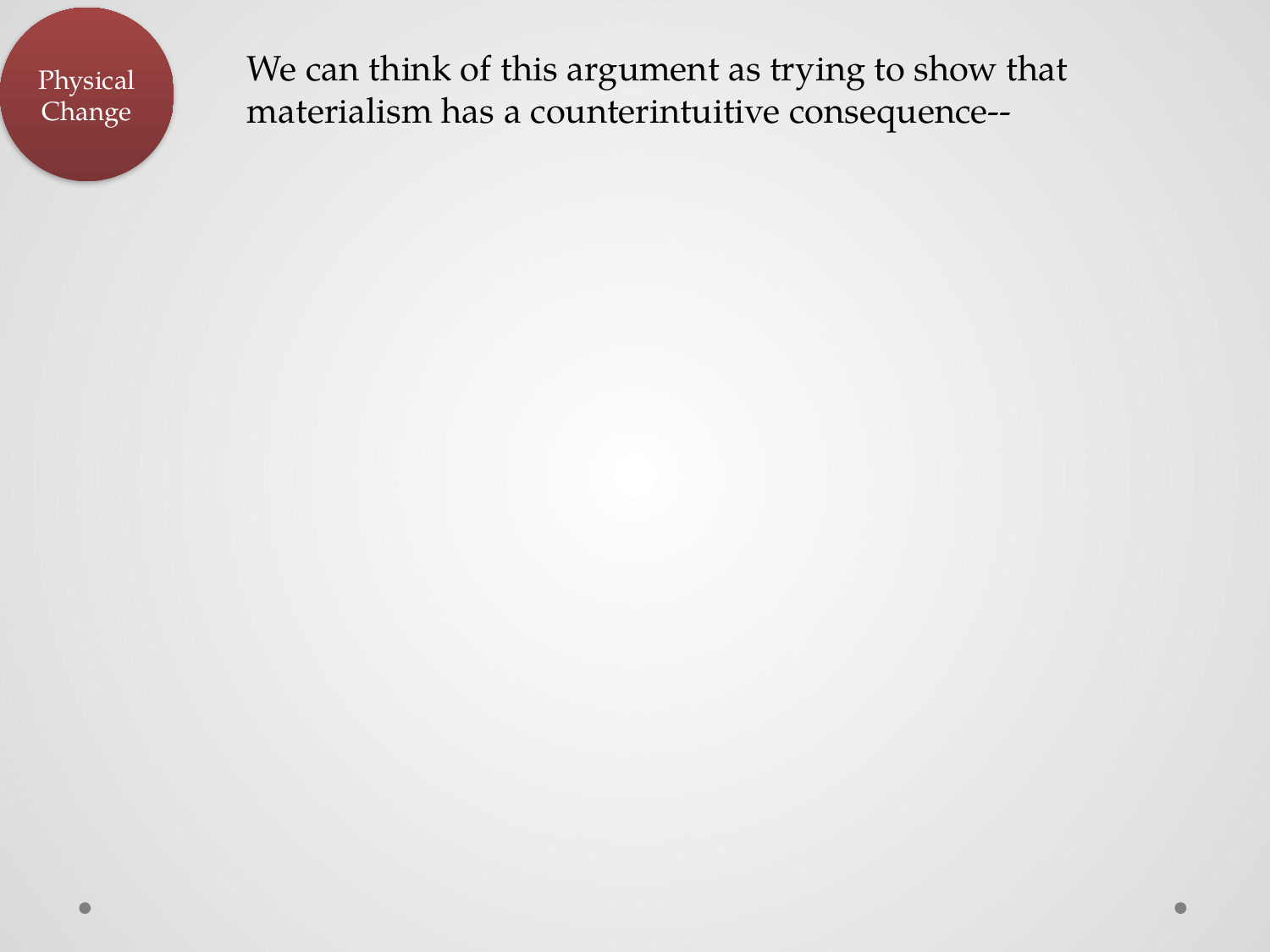

Physical Change
We can think of this argument as trying to show that materialism has a counterintuitive consequence--